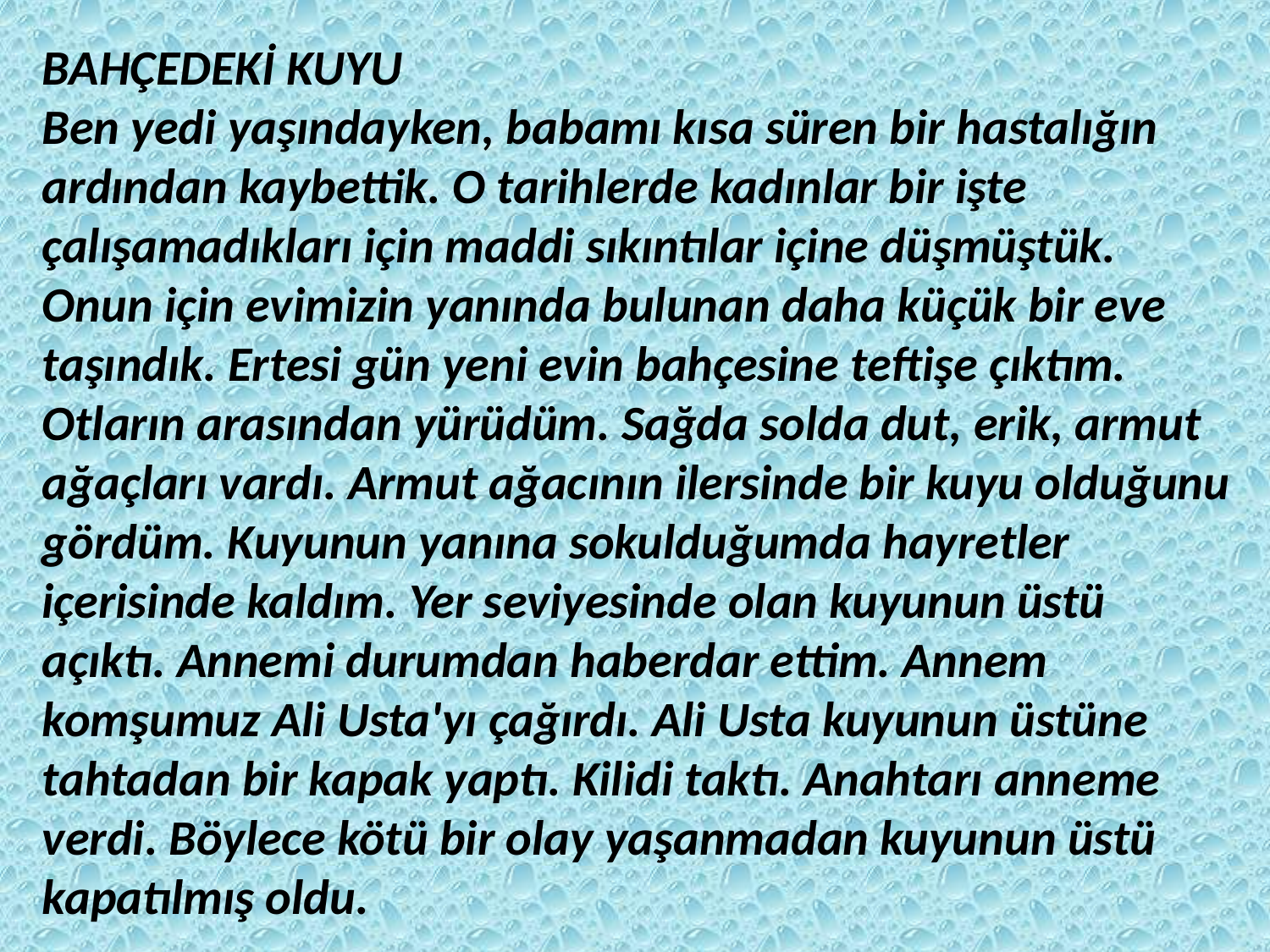

BAHÇEDEKİ KUYU
Ben yedi yaşındayken, babamı kısa süren bir hastalığın ardından kaybettik. O tarihlerde kadınlar bir işte çalışamadıkları için maddi sıkıntılar içine düşmüştük. Onun için evimizin yanında bulunan daha küçük bir eve taşındık. Ertesi gün yeni evin bahçesine teftişe çıktım. Otların arasından yürüdüm. Sağda solda dut, erik, armut ağaçları vardı. Armut ağacının ilersinde bir kuyu olduğunu gördüm. Kuyunun yanına sokulduğumda hayretler içerisinde kaldım. Yer seviyesinde olan kuyunun üstü açıktı. Annemi durumdan haberdar ettim. Annem komşumuz Ali Usta'yı çağırdı. Ali Usta kuyunun üstüne tahtadan bir kapak yaptı. Kilidi taktı. Anahtarı anneme verdi. Böylece kötü bir olay yaşanmadan kuyunun üstü kapatılmış oldu.